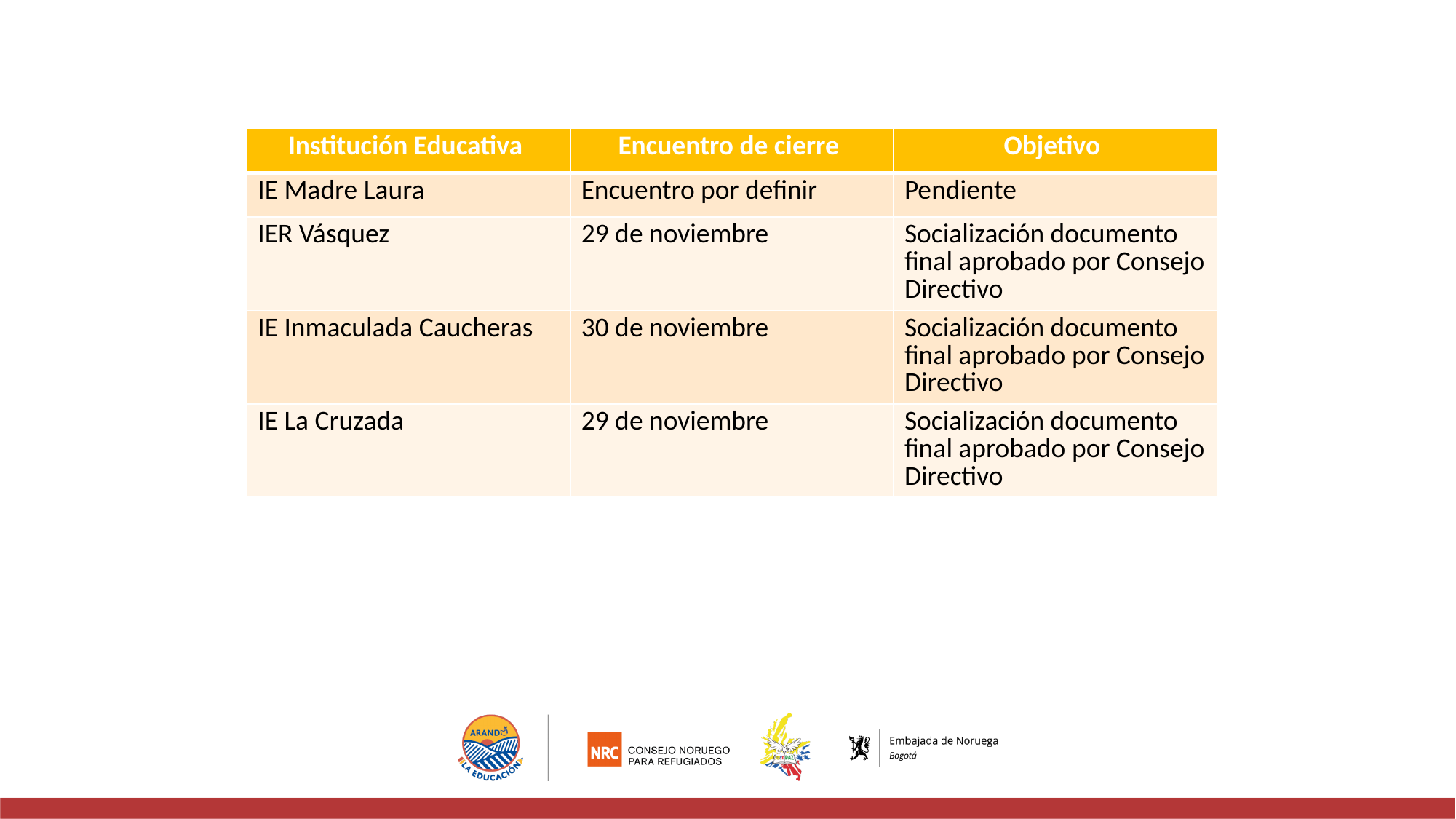

| Institución Educativa | Encuentro de cierre | Objetivo |
| --- | --- | --- |
| IE Madre Laura | Encuentro por definir | Pendiente |
| IER Vásquez | 29 de noviembre | Socialización documento final aprobado por Consejo Directivo |
| IE Inmaculada Caucheras | 30 de noviembre | Socialización documento final aprobado por Consejo Directivo |
| IE La Cruzada | 29 de noviembre | Socialización documento final aprobado por Consejo Directivo |